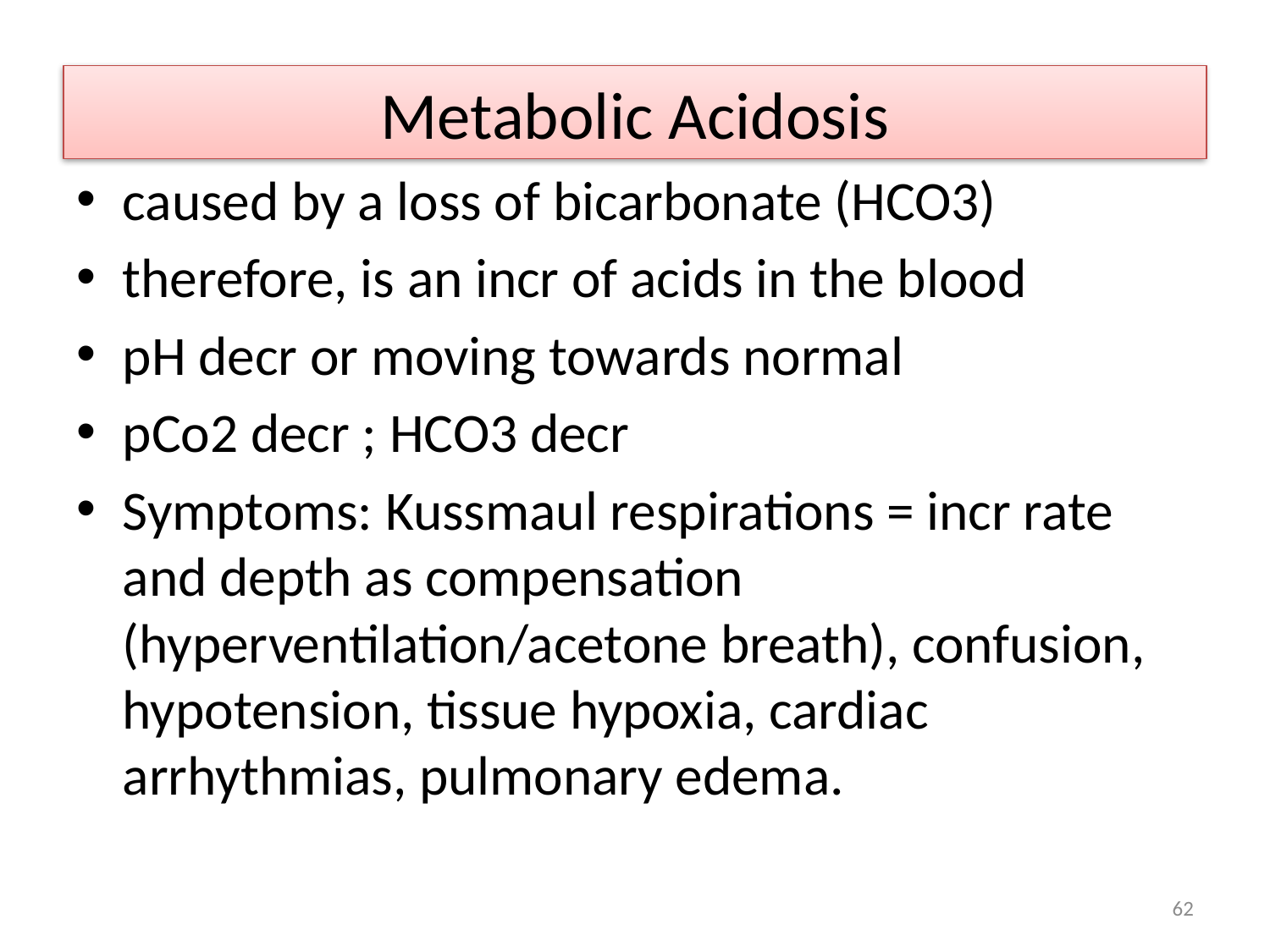

# Metabolic Acidosis
caused by a loss of bicarbonate (HCO3)
therefore, is an incr of acids in the blood
pH decr or moving towards normal
pCo2 decr ; HCO3 decr
Symptoms: Kussmaul respirations = incr rate and depth as compensation (hyperventilation/acetone breath), confusion, hypotension, tissue hypoxia, cardiac arrhythmias, pulmonary edema.
62